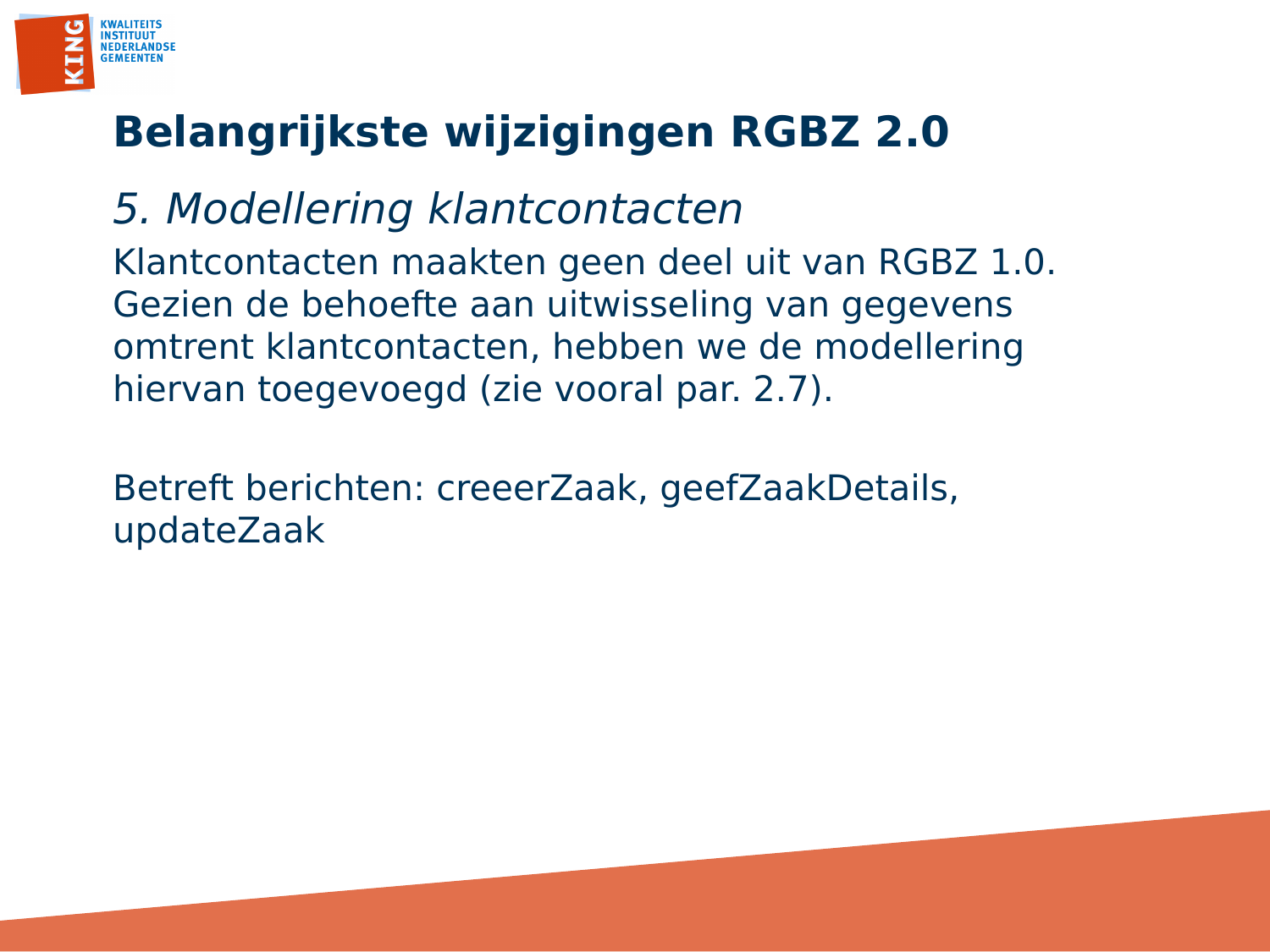

# Belangrijkste wijzigingen RGBZ 2.0
5. Modellering klantcontacten
Klantcontacten maakten geen deel uit van RGBZ 1.0. Gezien de behoefte aan uitwisseling van gegevens omtrent klantcontacten, hebben we de modellering hiervan toegevoegd (zie vooral par. 2.7).

Betreft berichten: creeerZaak, geefZaakDetails, updateZaak